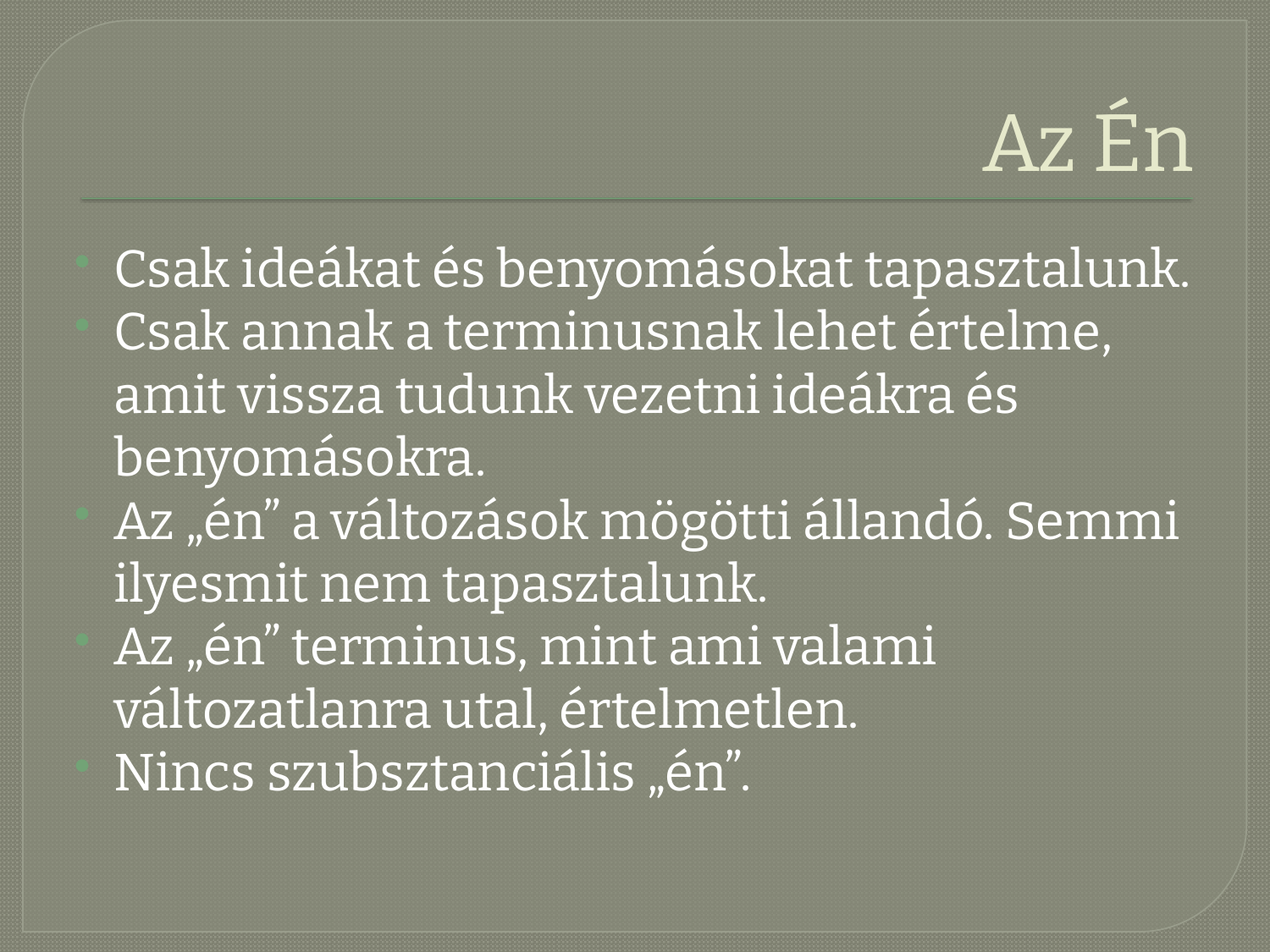

# Az Én
Csak ideákat és benyomásokat tapasztalunk.
Csak annak a terminusnak lehet értelme, amit vissza tudunk vezetni ideákra és benyomásokra.
Az „én” a változások mögötti állandó. Semmi ilyesmit nem tapasztalunk.
Az „én” terminus, mint ami valami változatlanra utal, értelmetlen.
Nincs szubsztanciális „én”.